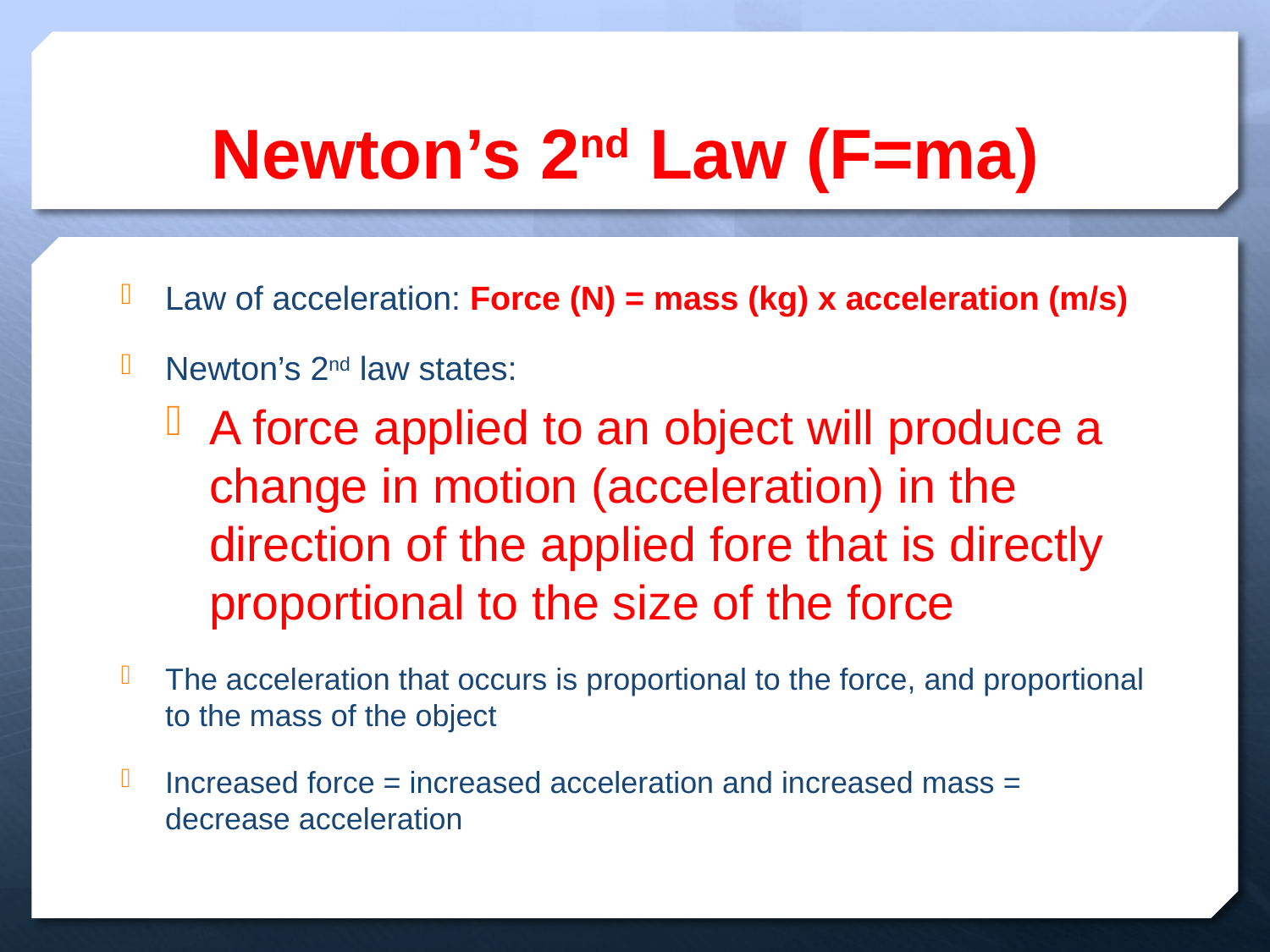

# Newton’s 2nd Law (F=ma)
Law of acceleration: Force (N) = mass (kg) x acceleration (m/s)
Newton’s 2nd law states:
A force applied to an object will produce a change in motion (acceleration) in the direction of the applied fore that is directly proportional to the size of the force
The acceleration that occurs is proportional to the force, and proportional to the mass of the object
Increased force = increased acceleration and increased mass = decrease acceleration